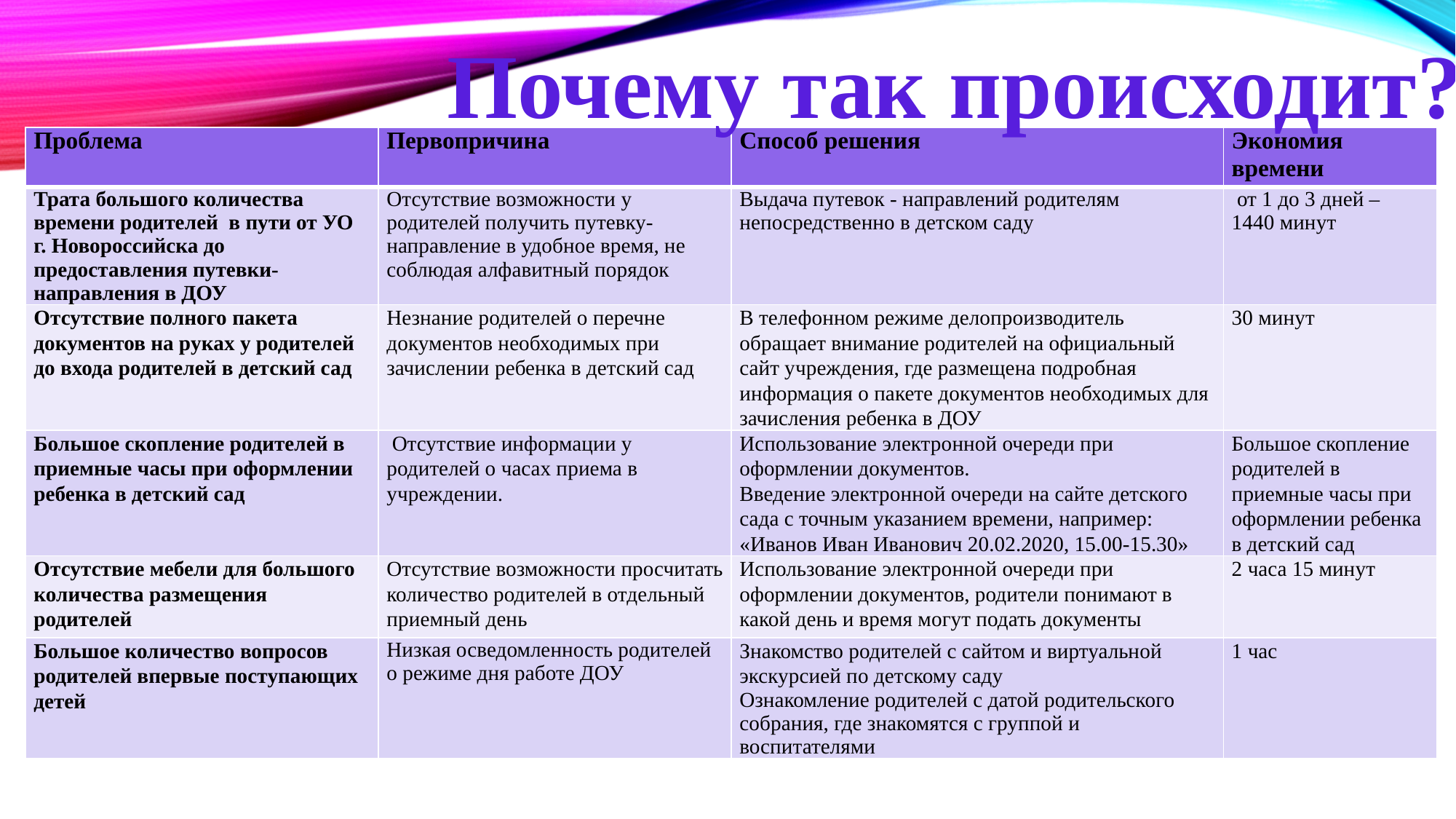

Почему так происходит?
| Проблема | Первопричина | Способ решения | Экономия времени |
| --- | --- | --- | --- |
| Трата большого количества времени родителей в пути от УО г. Новороссийска до предоставления путевки-направления в ДОУ | Отсутствие возможности у родителей получить путевку-направление в удобное время, не соблюдая алфавитный порядок | Выдача путевок - направлений родителям непосредственно в детском саду | от 1 до 3 дней – 1440 минут |
| Отсутствие полного пакета документов на руках у родителей до входа родителей в детский сад | Незнание родителей о перечне документов необходимых при зачислении ребенка в детский сад | В телефонном режиме делопроизводитель обращает внимание родителей на официальный сайт учреждения, где размещена подробная информация о пакете документов необходимых для зачисления ребенка в ДОУ | 30 минут |
| Большое скопление родителей в приемные часы при оформлении ребенка в детский сад | Отсутствие информации у родителей о часах приема в учреждении. | Использование электронной очереди при оформлении документов. Введение электронной очереди на сайте детского сада с точным указанием времени, например: «Иванов Иван Иванович 20.02.2020, 15.00-15.30» | Большое скопление родителей в приемные часы при оформлении ребенка в детский сад |
| Отсутствие мебели для большого количества размещения родителей | Отсутствие возможности просчитать количество родителей в отдельный приемный день | Использование электронной очереди при оформлении документов, родители понимают в какой день и время могут подать документы | 2 часа 15 минут |
| Большое количество вопросов родителей впервые поступающих детей | Низкая осведомленность родителей о режиме дня работе ДОУ | Знакомство родителей с сайтом и виртуальной экскурсией по детскому саду Ознакомление родителей с датой родительского собрания, где знакомятся с группой и воспитателями | 1 час |